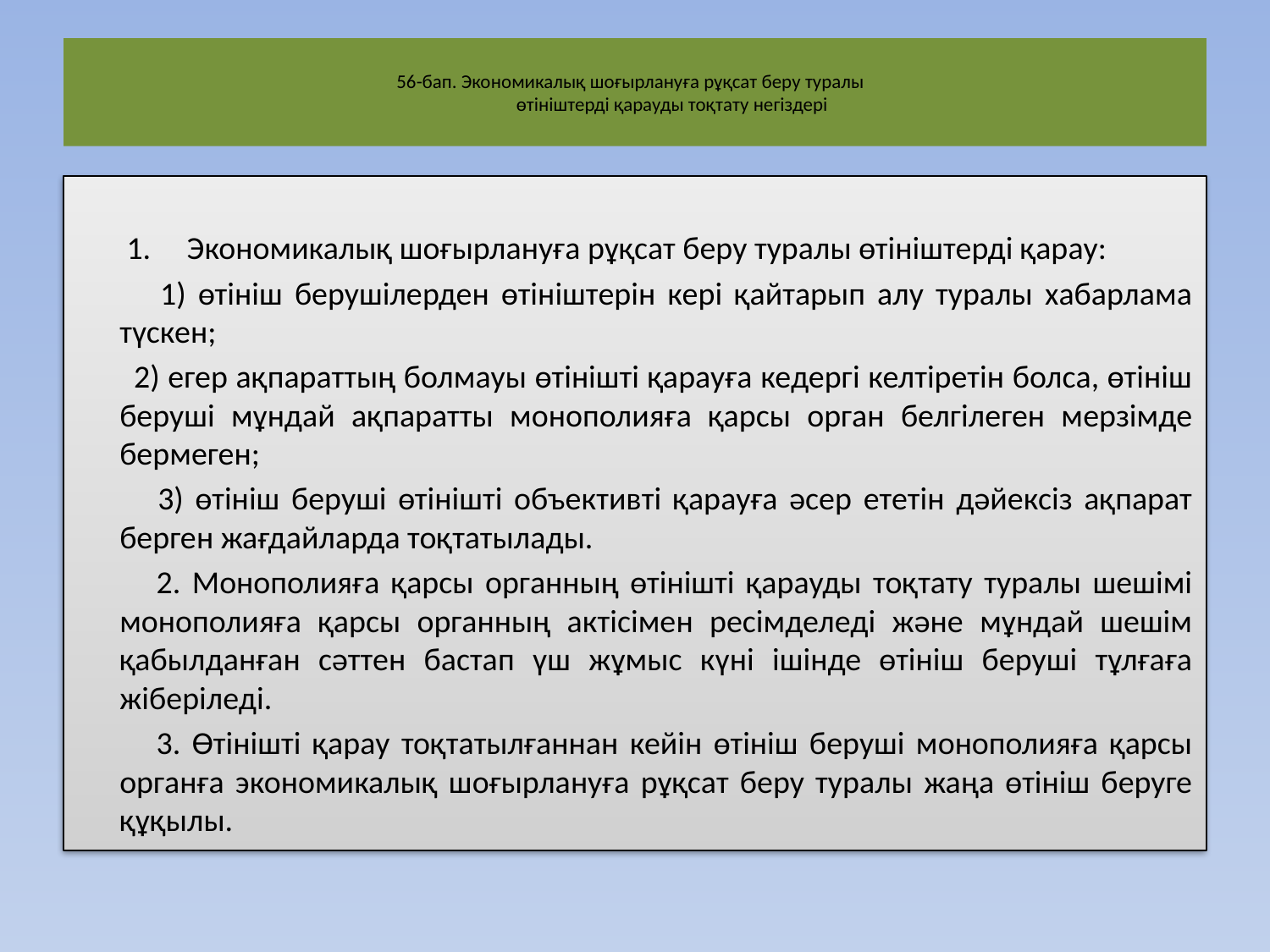

# 56-бап. Экономикалық шоғырлануға рұқсат беру туралы өтініштерді қарауды тоқтату негіздері

       1.     Экономикалық шоғырлануға рұқсат беру туралы өтініштерді қарау:
       1) өтініш берушілерден өтініштерін кері қайтарып алу туралы хабарлама түскен;
       2) егер ақпараттың болмауы өтінішті қарауға кедергі келтіретін болса, өтініш беруші мұндай ақпаратты монополияға қарсы орган белгілеген мерзімде бермеген;
       3) өтініш беруші өтінішті объективті қарауға әсер ететін дәйексіз ақпарат берген жағдайларда тоқтатылады.
       2. Монополияға қарсы органның өтінішті қарауды тоқтату туралы шешімі монополияға қарсы органның актісімен ресімделеді және мұндай шешім қабылданған сәттен бастап үш жұмыс күні ішінде өтініш беруші тұлғаға жіберіледі.
       3. Өтінішті қарау тоқтатылғаннан кейін өтініш беруші монополияға қарсы органға экономикалық шоғырлануға рұқсат беру туралы жаңа өтініш беруге құқылы.